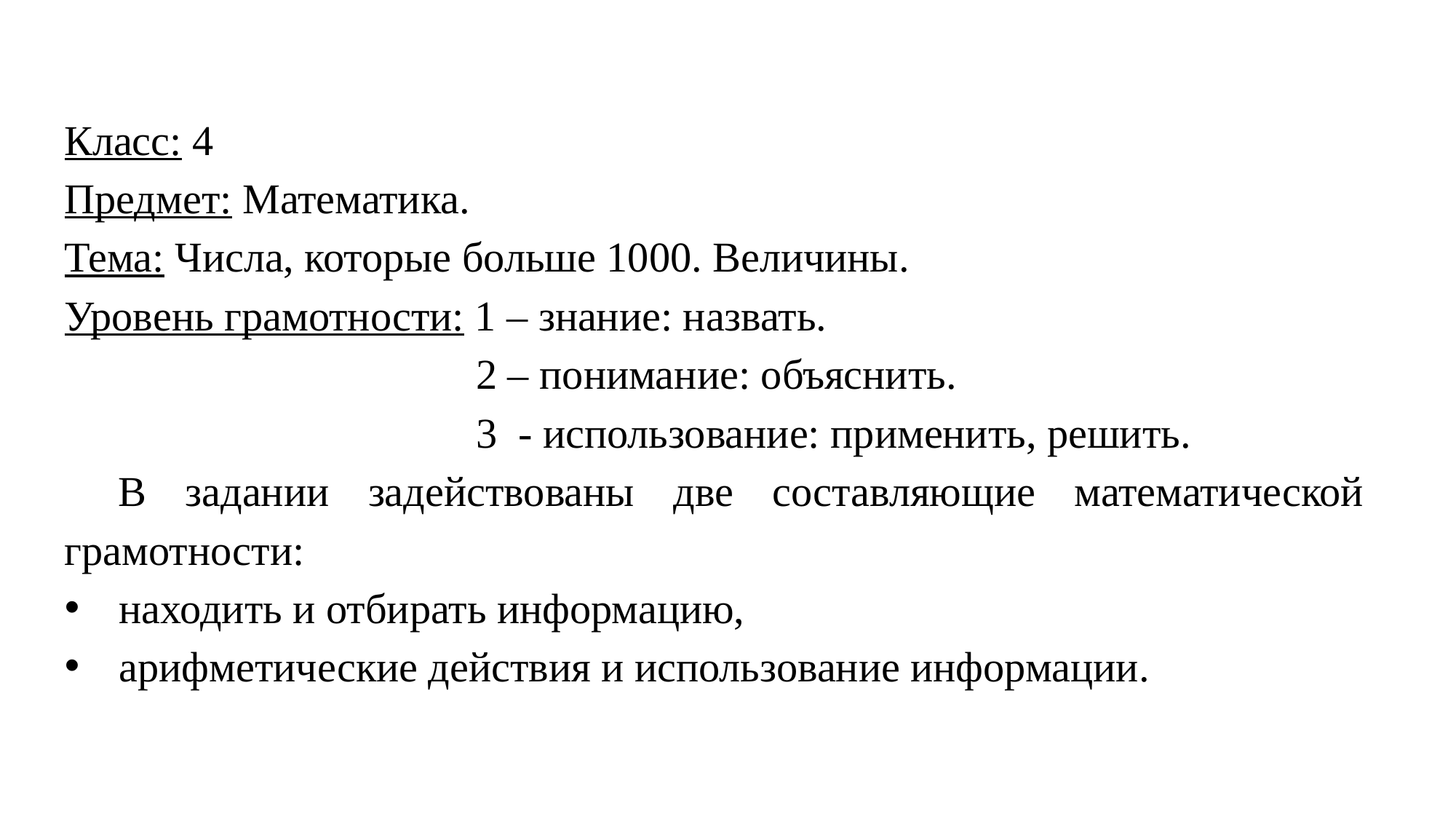

Класс: 4
Предмет: Математика.
Тема: Числа, которые больше 1000. Величины.
Уровень грамотности: 1 – знание: назвать.
                                       2 – понимание: объяснить.
                                       3  - использование: применить, решить.
В задании задействованы две составляющие математической грамотности:
находить и отбирать информацию,
арифметические действия и использование информации.